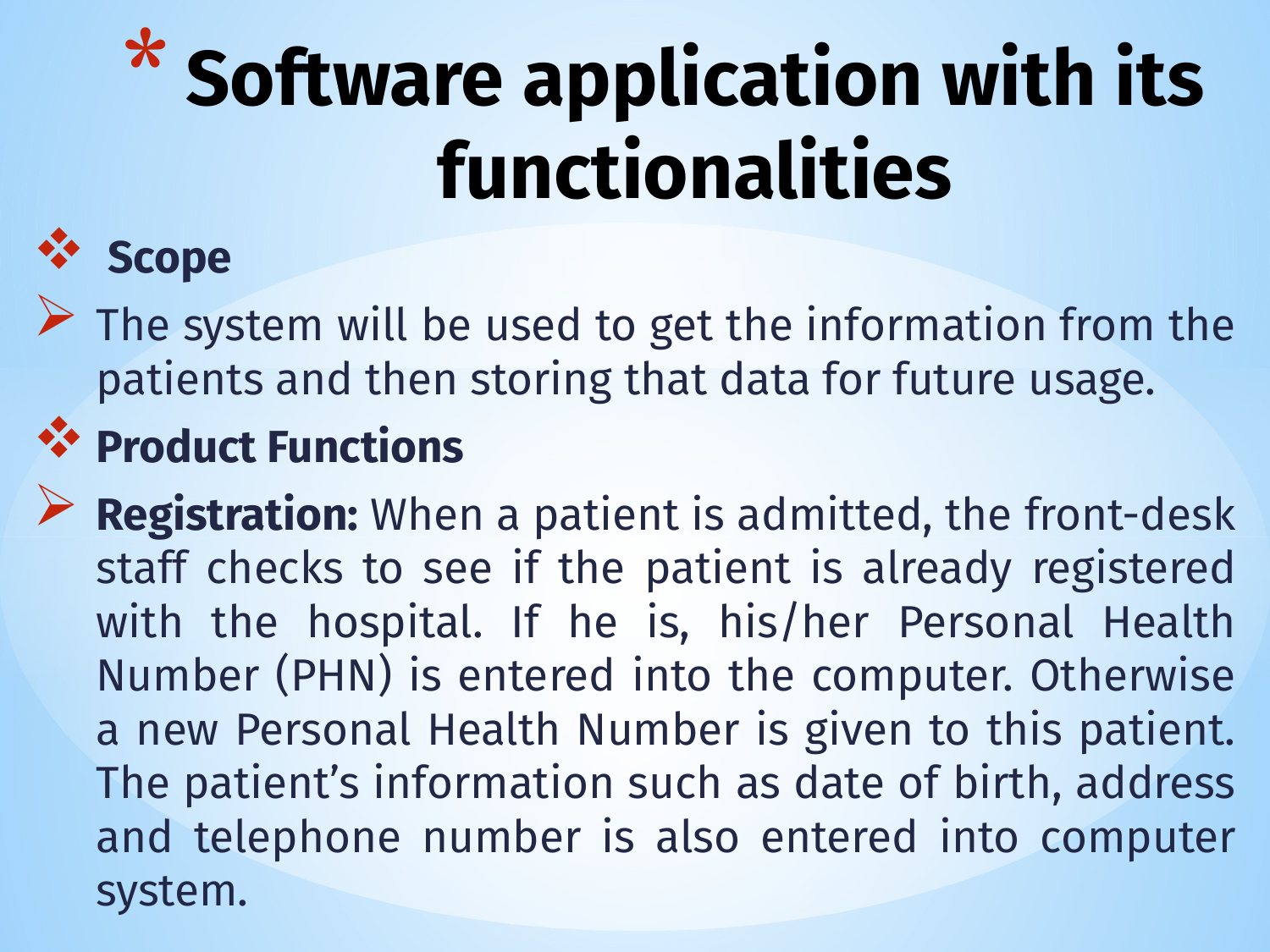

# Software application with its functionalities
 Scope
The system will be used to get the information from the patients and then storing that data for future usage.
Product Functions
Registration: When a patient is admitted, the front-desk staff checks to see if the patient is already registered with the hospital. If he is, his/her Personal Health Number (PHN) is entered into the computer. Otherwise a new Personal Health Number is given to this patient. The patient’s information such as date of birth, address and telephone number is also entered into computer system.